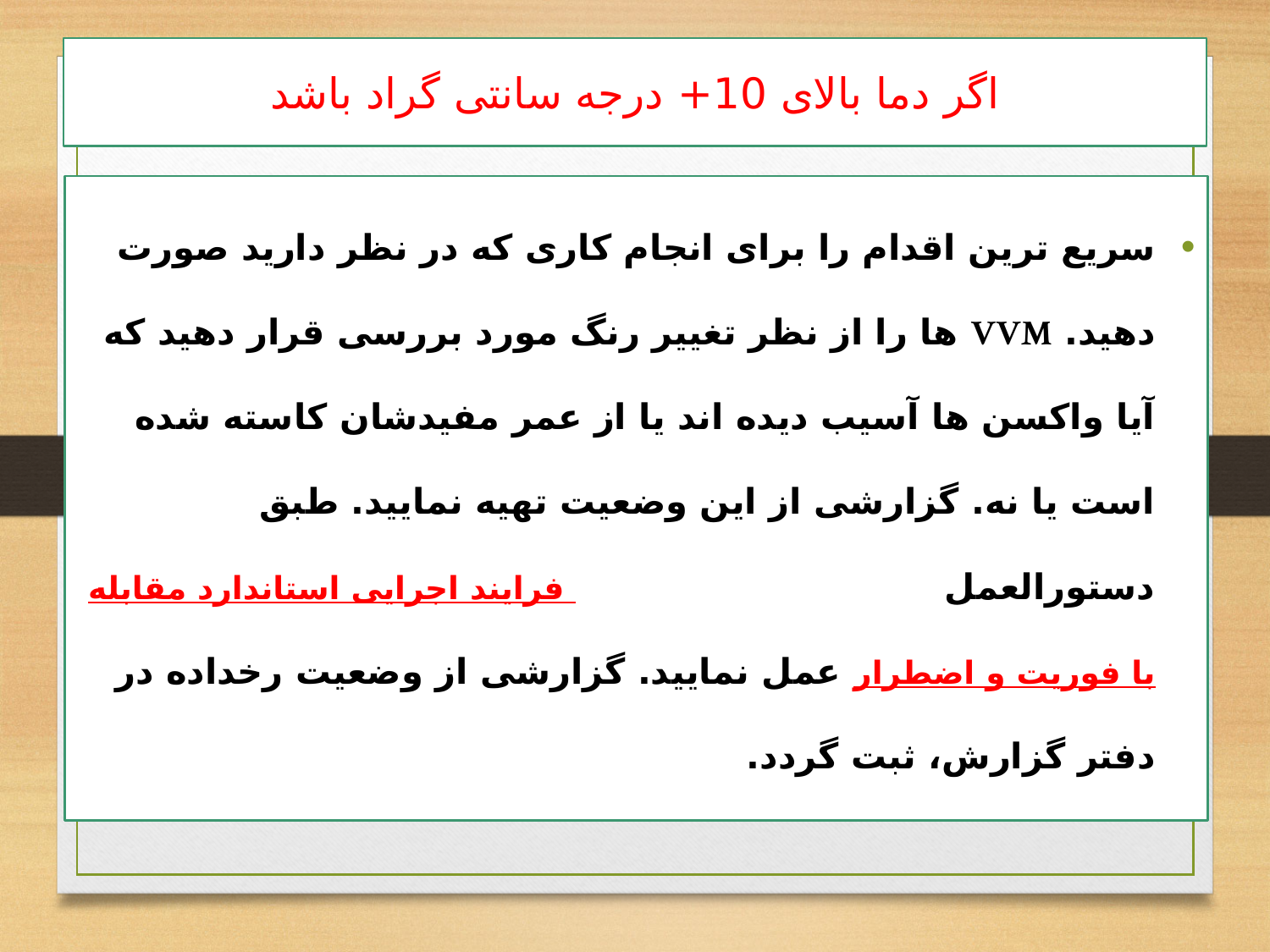

# اگر دما بالای 10+ درجه سانتی گراد باشد
سریع ترین اقدام را برای انجام کاری که در نظر دارید صورت دهید. VVM ها را از نظر تغییر رنگ مورد بررسی قرار دهید که آیا واکسن ها آسیب دیده اند یا از عمر مفیدشان کاسته شده است یا نه. گزارشی از این وضعیت تهیه نمایید. طبق دستورالعمل                               فرایند اجرایی استاندارد مقابله با فوریت و اضطرار عمل نمایید. گزارشی از وضعیت رخداده در دفتر گزارش، ثبت گردد.